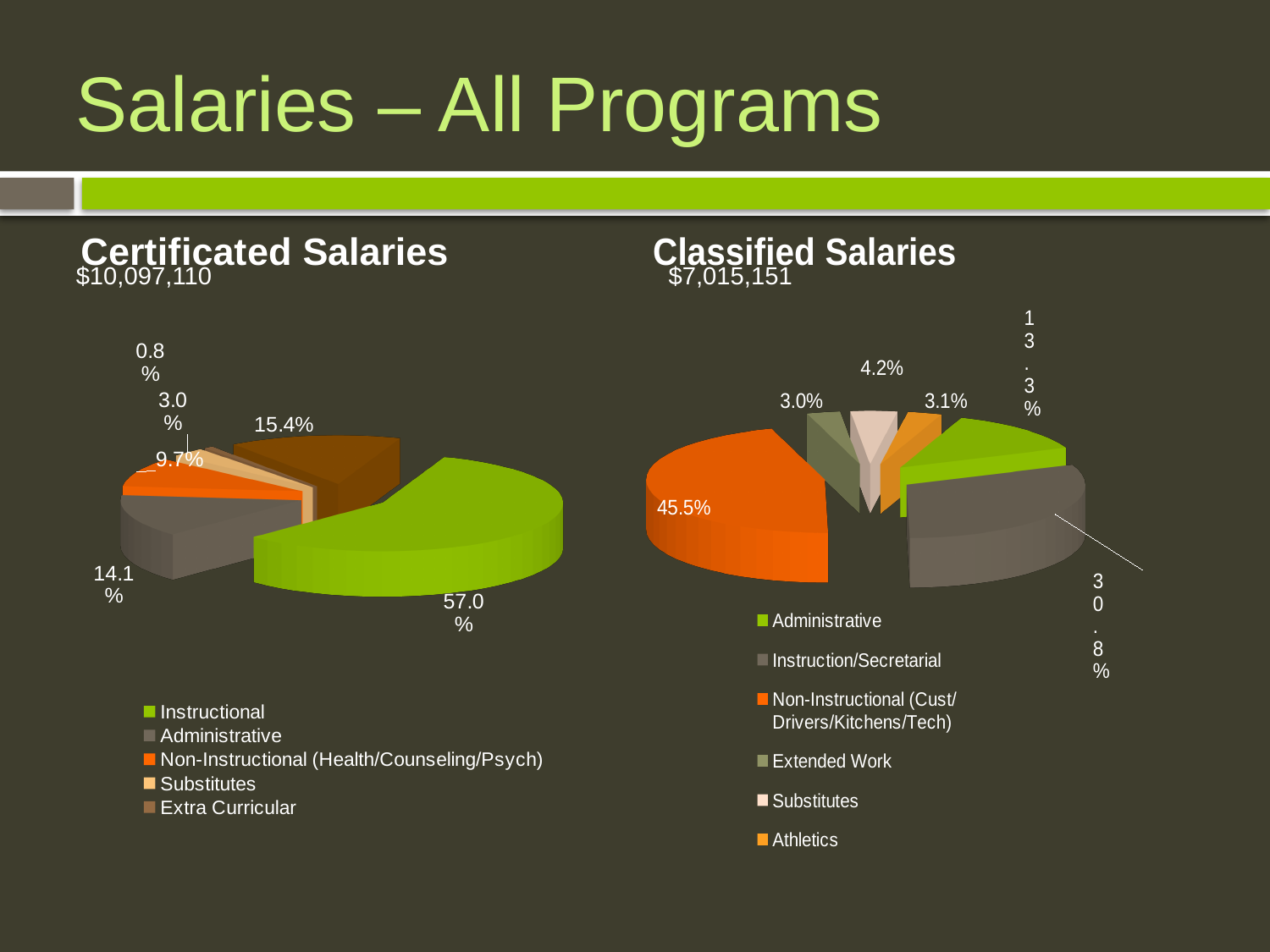

# Salaries – All Programs

[unsupported chart]

[unsupported chart]

$10,097,110

$7,015,151